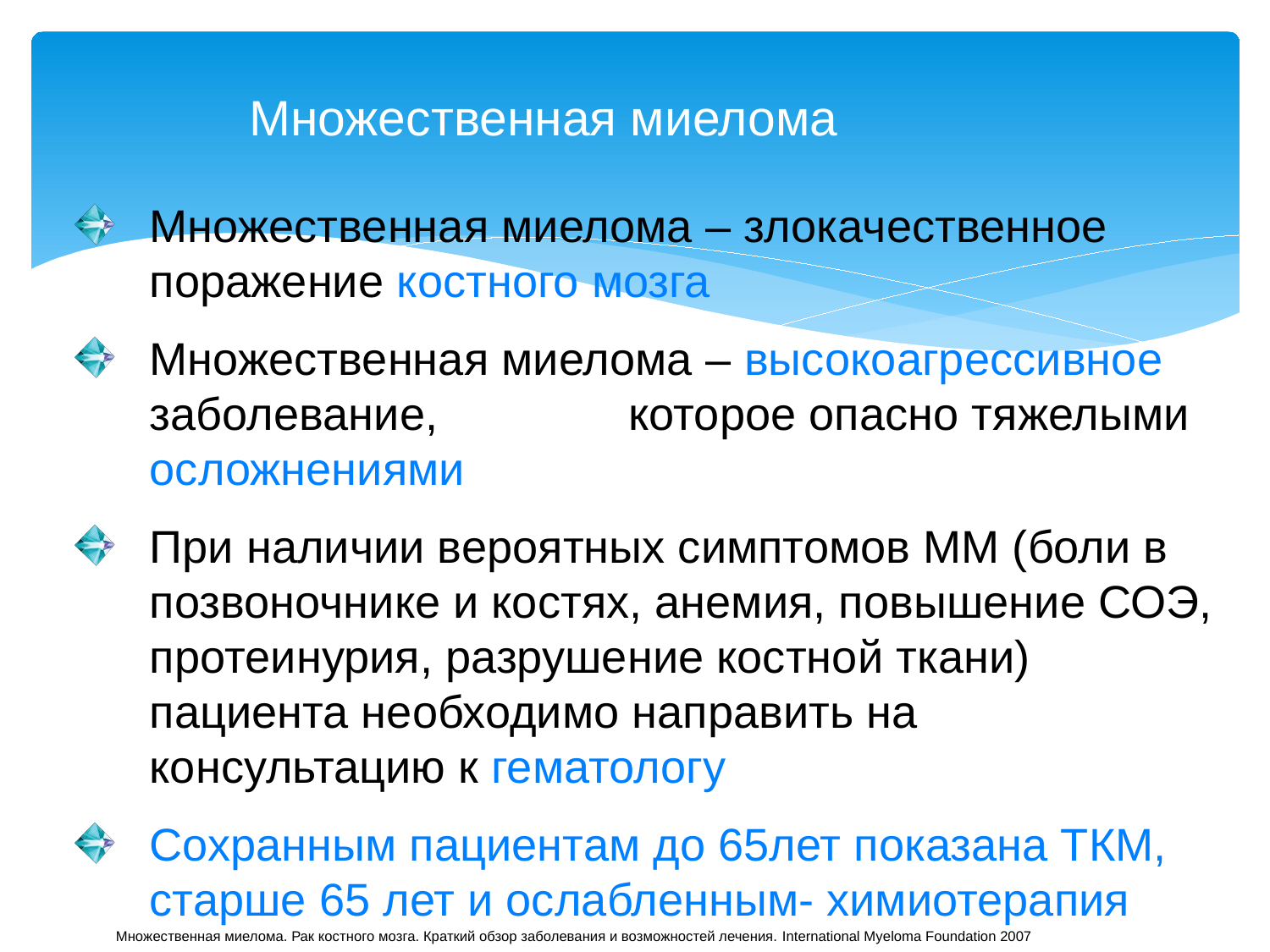

# Множественная миелома
Множественная миелома – злокачественное поражение костного мозга
Множественная миелома – высокоагрессивное заболевание,               которое опасно тяжелыми осложнениями
При наличии вероятных симптомов ММ (боли в позвоночнике и костях, анемия, повышение СОЭ, протеинурия, разрушение костной ткани) пациента необходимо направить на консультацию к гематологу
Сохранным пациентам до 65лет показана ТКМ, старше 65 лет и ослабленным- химиотерапия
Множественная миелома. Рак костного мозга. Краткий обзор заболевания и возможностей лечения. International Myeloma Foundation 2007